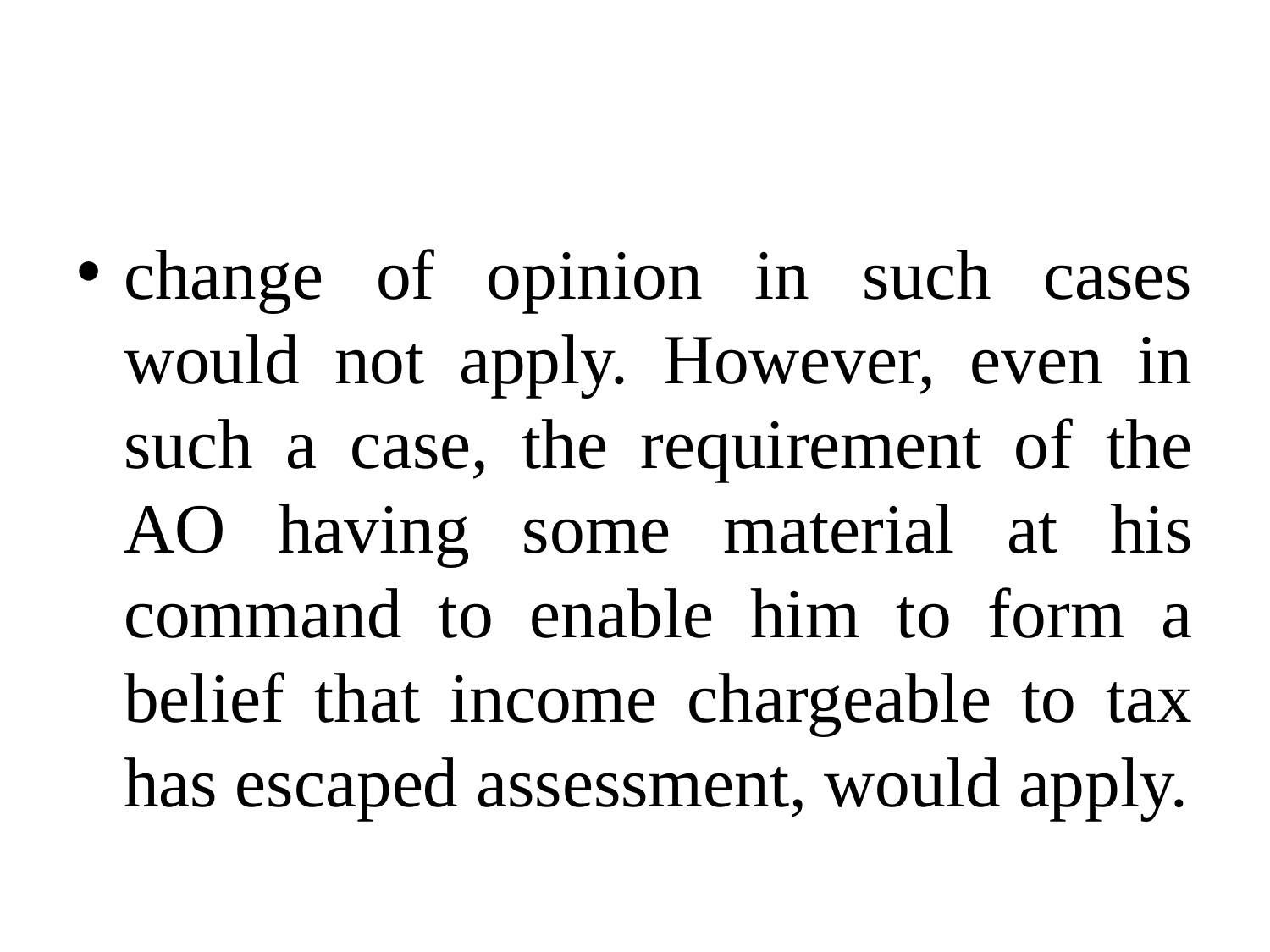

#
change of opinion in such cases would not apply. However, even in such a case, the requirement of the AO having some material at his command to enable him to form a belief that income chargeable to tax has escaped assessment, would apply.